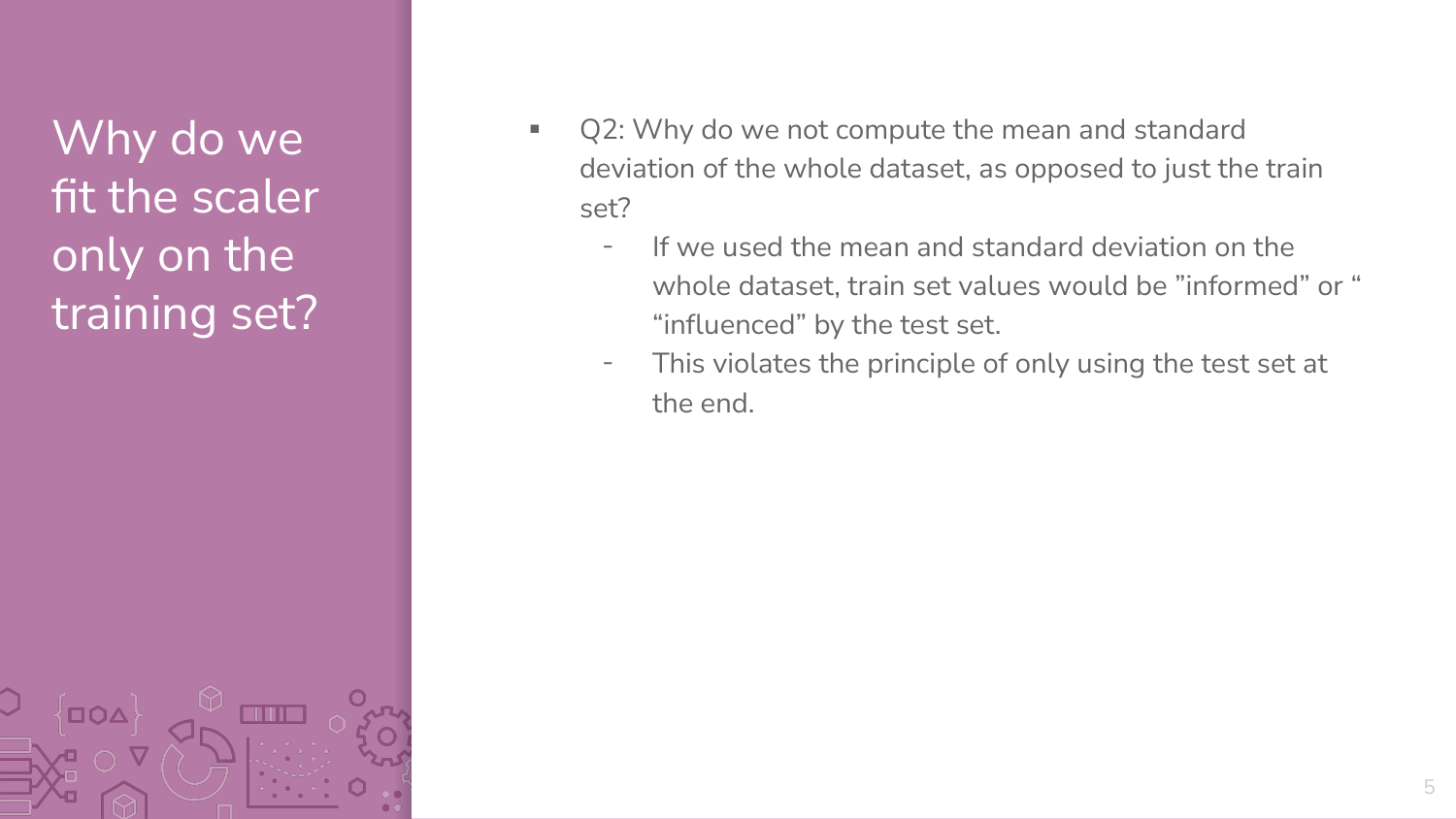

# Why do we fit the scaler only on the training set?
Q2: Why do we not compute the mean and standard deviation of the whole dataset, as opposed to just the train set?
If we used the mean and standard deviation on the whole dataset, train set values would be ”informed” or “ “influenced” by the test set.
This violates the principle of only using the test set at the end.

5